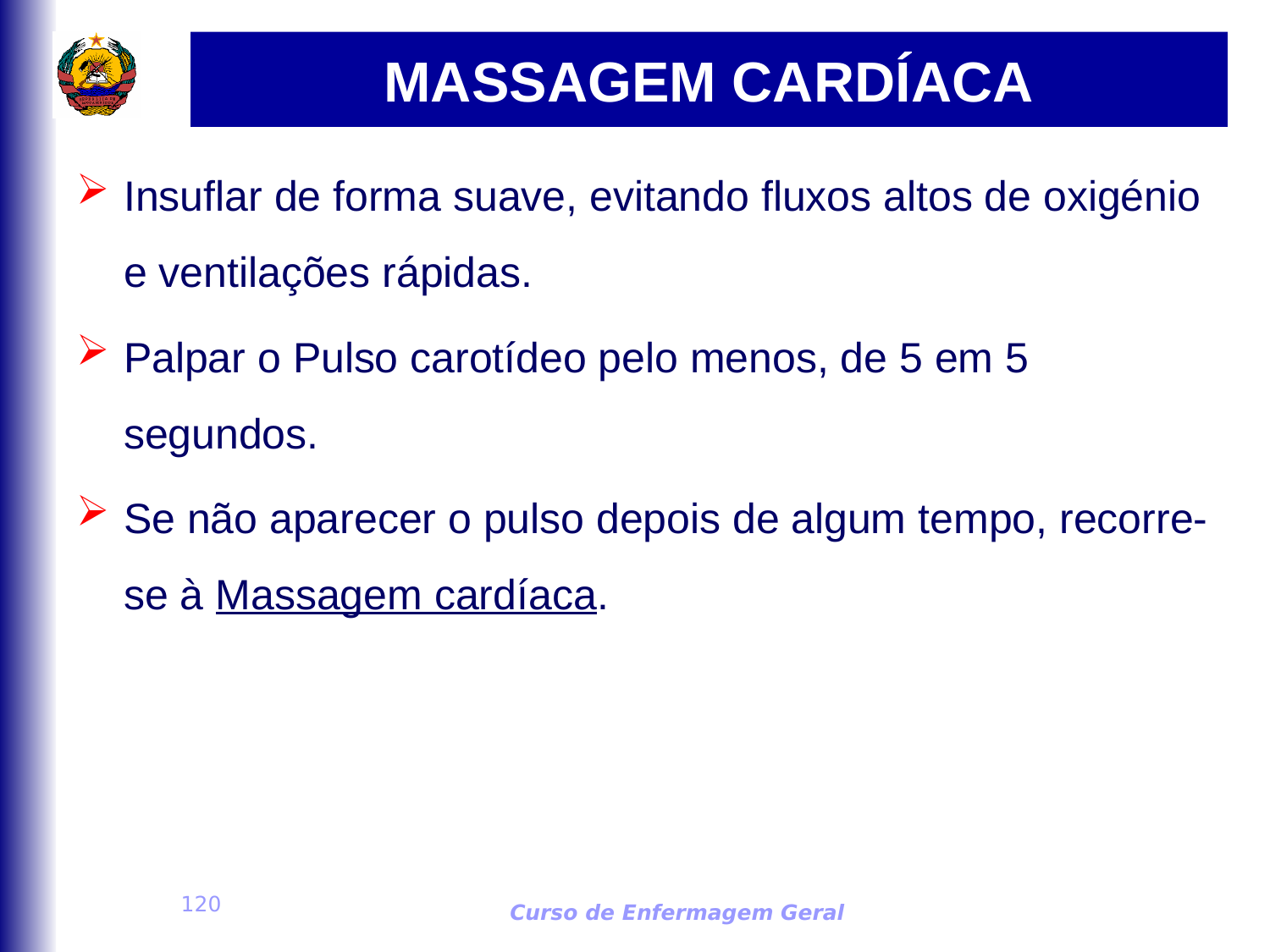

# MASSAGEM CARDÍACA
Insuflar de forma suave, evitando fluxos altos de oxigénio e ventilações rápidas.
Palpar o Pulso carotídeo pelo menos, de 5 em 5 segundos.
Se não aparecer o pulso depois de algum tempo, recorre-se à Massagem cardíaca.

120
Curso de Enfermagem Geral